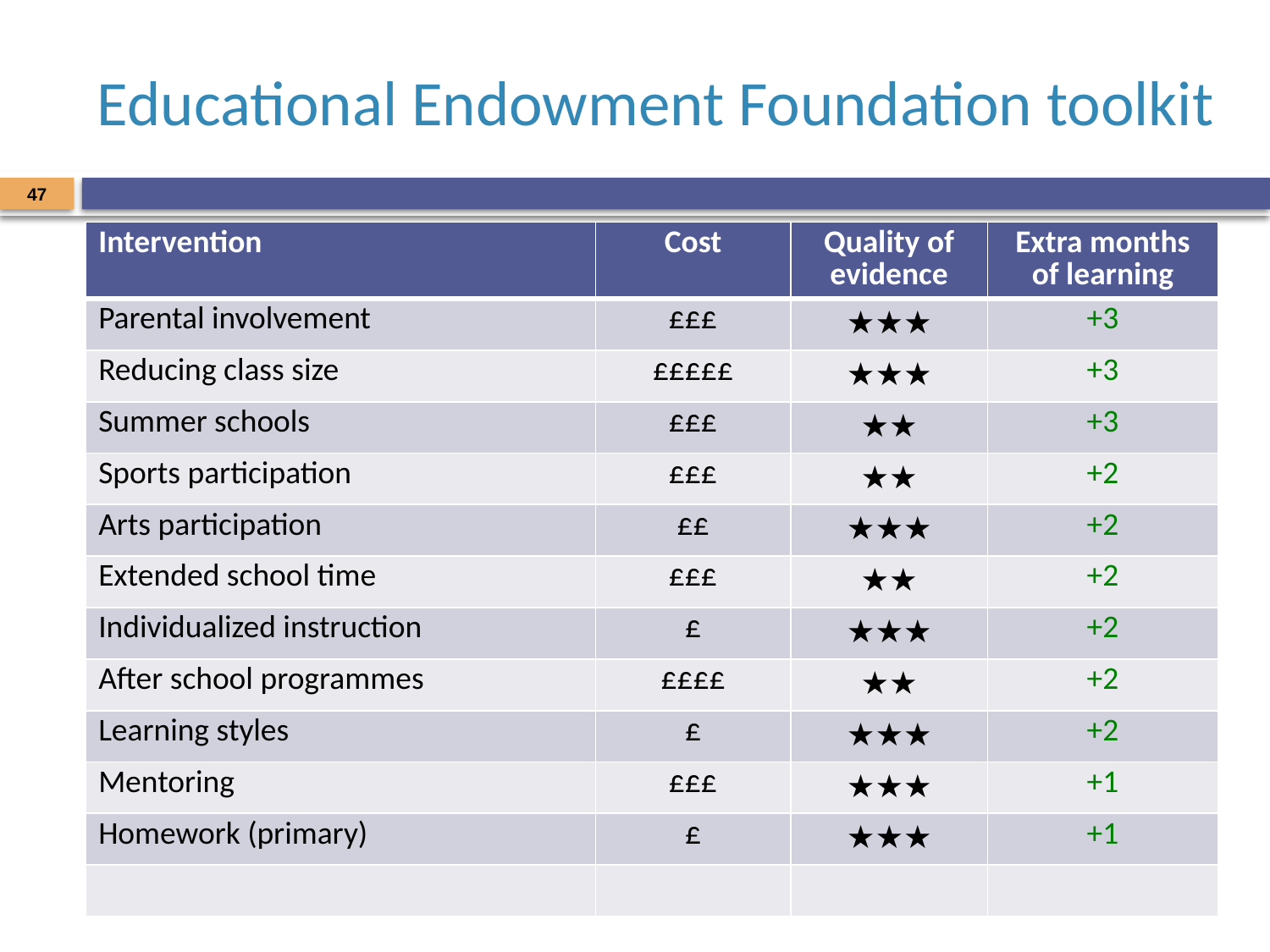

# Educational Endowment Foundation toolkit
47
| Intervention | Cost | Quality of evidence | Extra months of learning |
| --- | --- | --- | --- |
| Parental involvement | £££ | ★★★ | +3 |
| Reducing class size | £££££ | ★★★ | +3 |
| Summer schools | £££ | ★★ | +3 |
| Sports participation | £££ | ★★ | +2 |
| Arts participation | ££ | ★★★ | +2 |
| Extended school time | £££ | ★★ | +2 |
| Individualized instruction | £ | ★★★ | +2 |
| After school programmes | ££££ | ★★ | +2 |
| Learning styles | £ | ★★★ | +2 |
| Mentoring | £££ | ★★★ | +1 |
| Homework (primary) | £ | ★★★ | +1 |
|  |  |  |  |